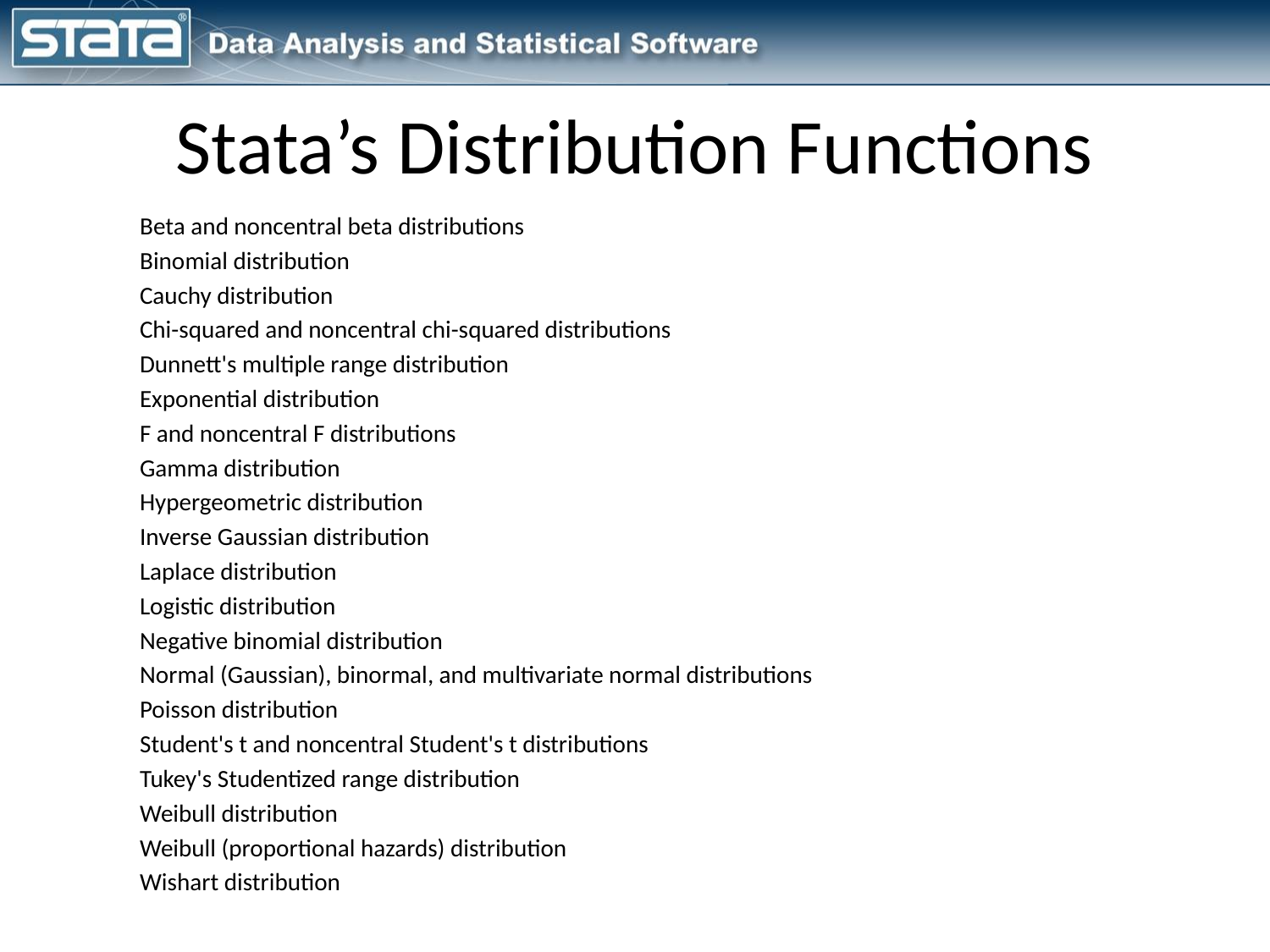

# Stata’s Distribution Functions
Beta and noncentral beta distributions
Binomial distribution
Cauchy distribution
Chi-squared and noncentral chi-squared distributions
Dunnett's multiple range distribution
Exponential distribution
F and noncentral F distributions
Gamma distribution
Hypergeometric distribution
Inverse Gaussian distribution
Laplace distribution
Logistic distribution
Negative binomial distribution
Normal (Gaussian), binormal, and multivariate normal distributions
Poisson distribution
Student's t and noncentral Student's t distributions
Tukey's Studentized range distribution
Weibull distribution
Weibull (proportional hazards) distribution
Wishart distribution